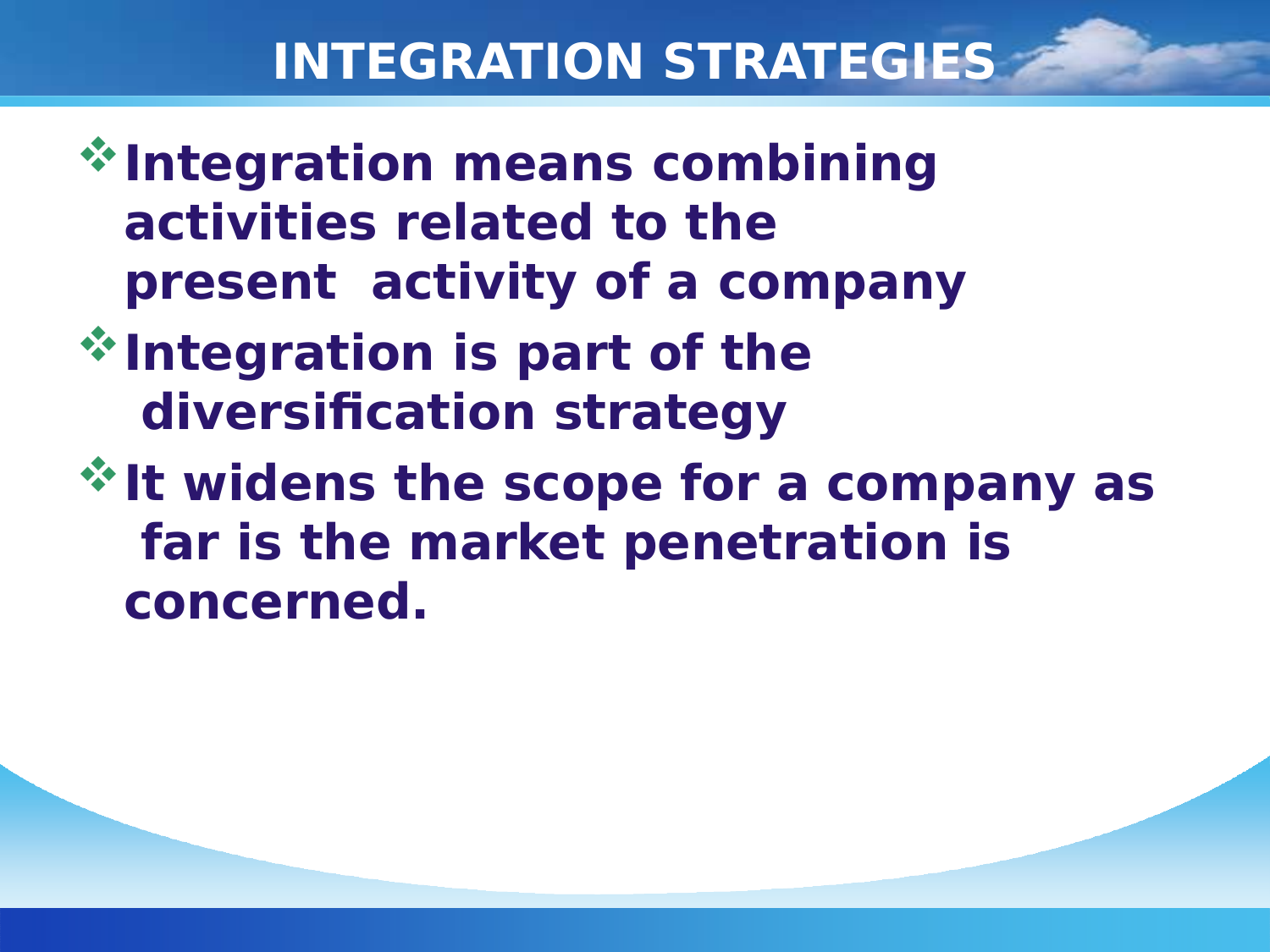

INTEGRATION STRATEGIES
Integration means combining  activities related to the present  activity of a company
Integration is part of the  diversification strategy
It widens the scope for a company as  far is the market penetration is  concerned.